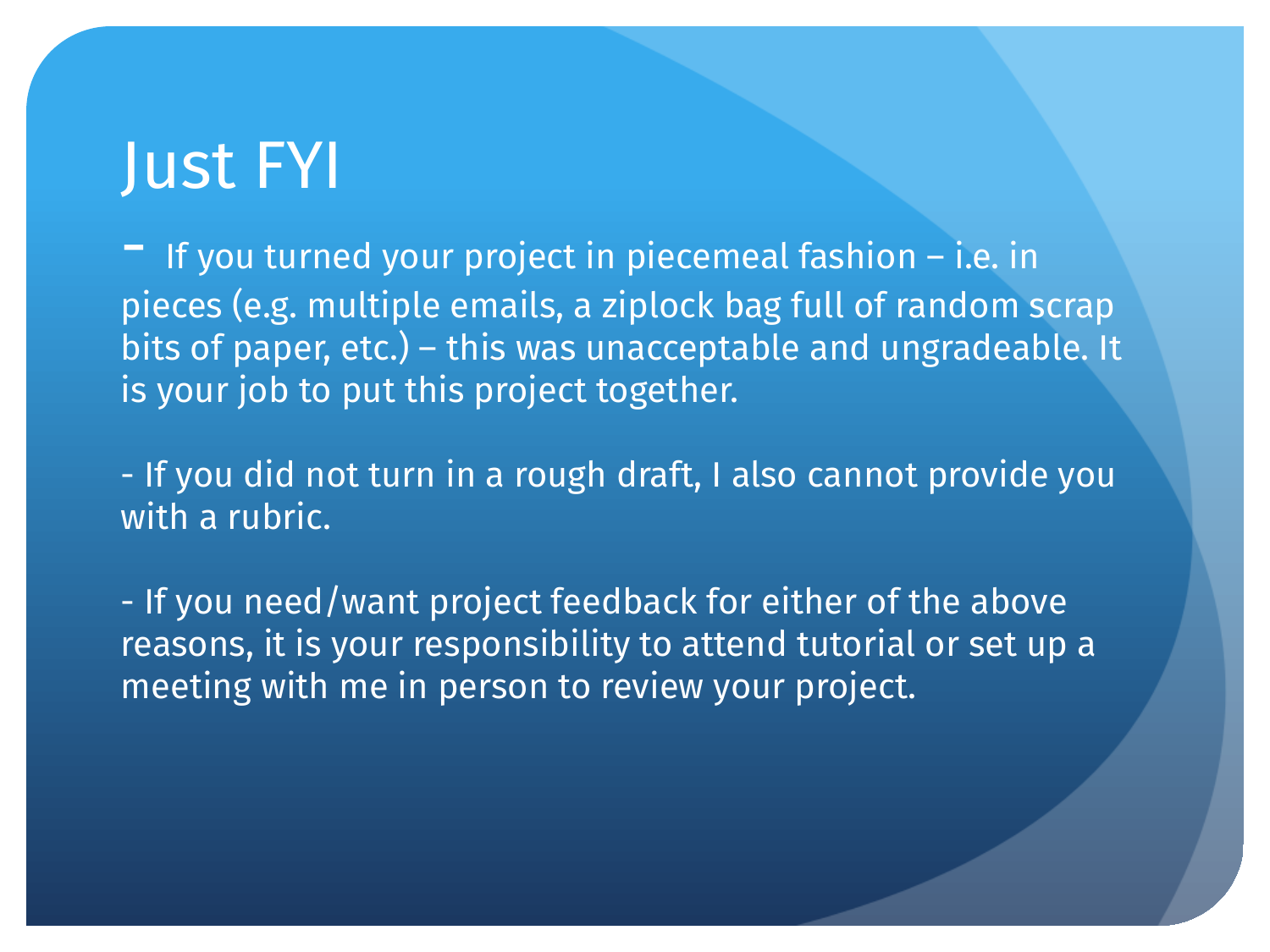

# Just FYI - If you turned your project in piecemeal fashion – i.e. in pieces (e.g. multiple emails, a ziplock bag full of random scrap bits of paper, etc.) – this was unacceptable and ungradeable. It is your job to put this project together. - If you did not turn in a rough draft, I also cannot provide you with a rubric. - If you need/want project feedback for either of the above reasons, it is your responsibility to attend tutorial or set up a meeting with me in person to review your project.